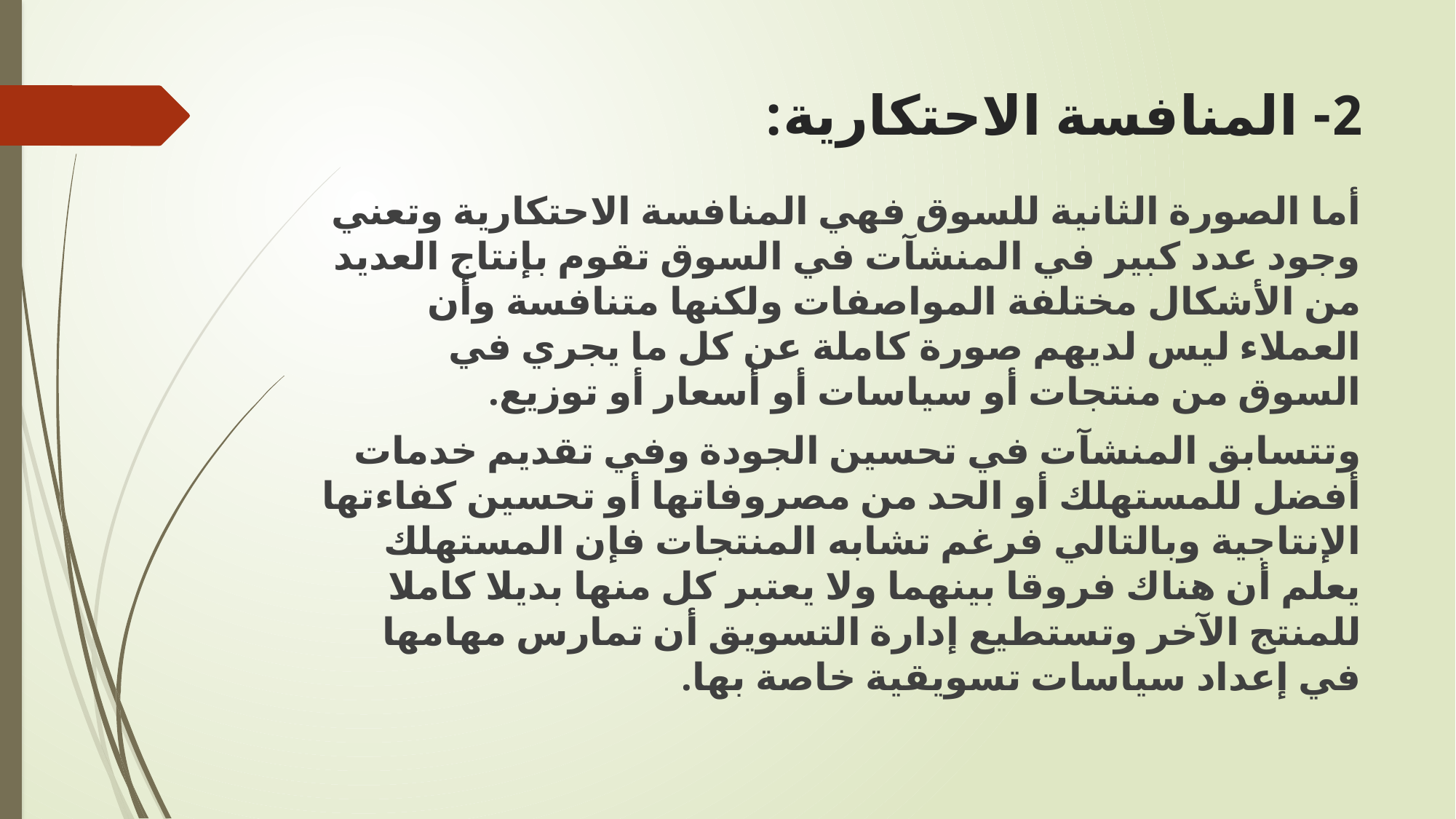

# 2- المنافسة الاحتكارية:
أما الصورة الثانية للسوق فهي المنافسة الاحتكارية وتعني وجود عدد كبير في المنشآت في السوق تقوم بإنتاج العديد من الأشكال مختلفة المواصفات ولكنها متنافسة وأن العملاء ليس لديهم صورة كاملة عن كل ما يجري في السوق من منتجات أو سياسات أو أسعار أو توزيع.
وتتسابق المنشآت في تحسين الجودة وفي تقديم خدمات أفضل للمستهلك أو الحد من مصروفاتها أو تحسين كفاءتها الإنتاجية وبالتالي فرغم تشابه المنتجات فإن المستهلك يعلم أن هناك فروقا بينهما ولا يعتبر كل منها بديلا كاملا للمنتج الآخر وتستطيع إدارة التسويق أن تمارس مهامها في إعداد سياسات تسويقية خاصة بها.